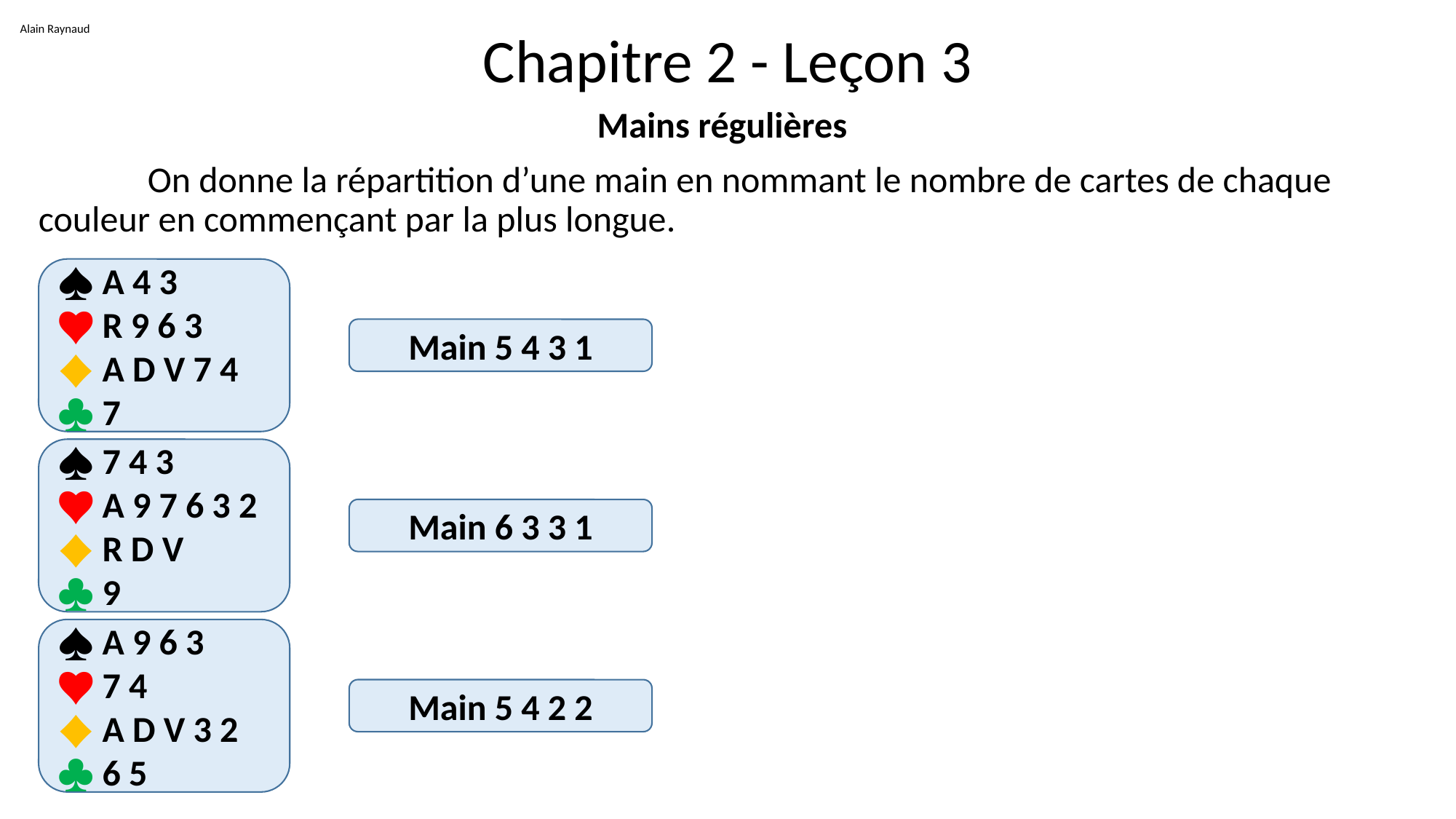

Alain Raynaud
# Chapitre 2 - Leçon 3
Mains régulières
	On donne la répartition d’une main en nommant le nombre de cartes de chaque couleur en commençant par la plus longue.
♠ A 4 3
♥ R 9 6 3
♦ A D V 7 4
♣ 7
Main 5 4 3 1
♠ 7 4 3
♥ A 9 7 6 3 2
♦ R D V
♣ 9
Main 6 3 3 1
♠ A 9 6 3
♥ 7 4
♦ A D V 3 2
♣ 6 5
Main 5 4 2 2